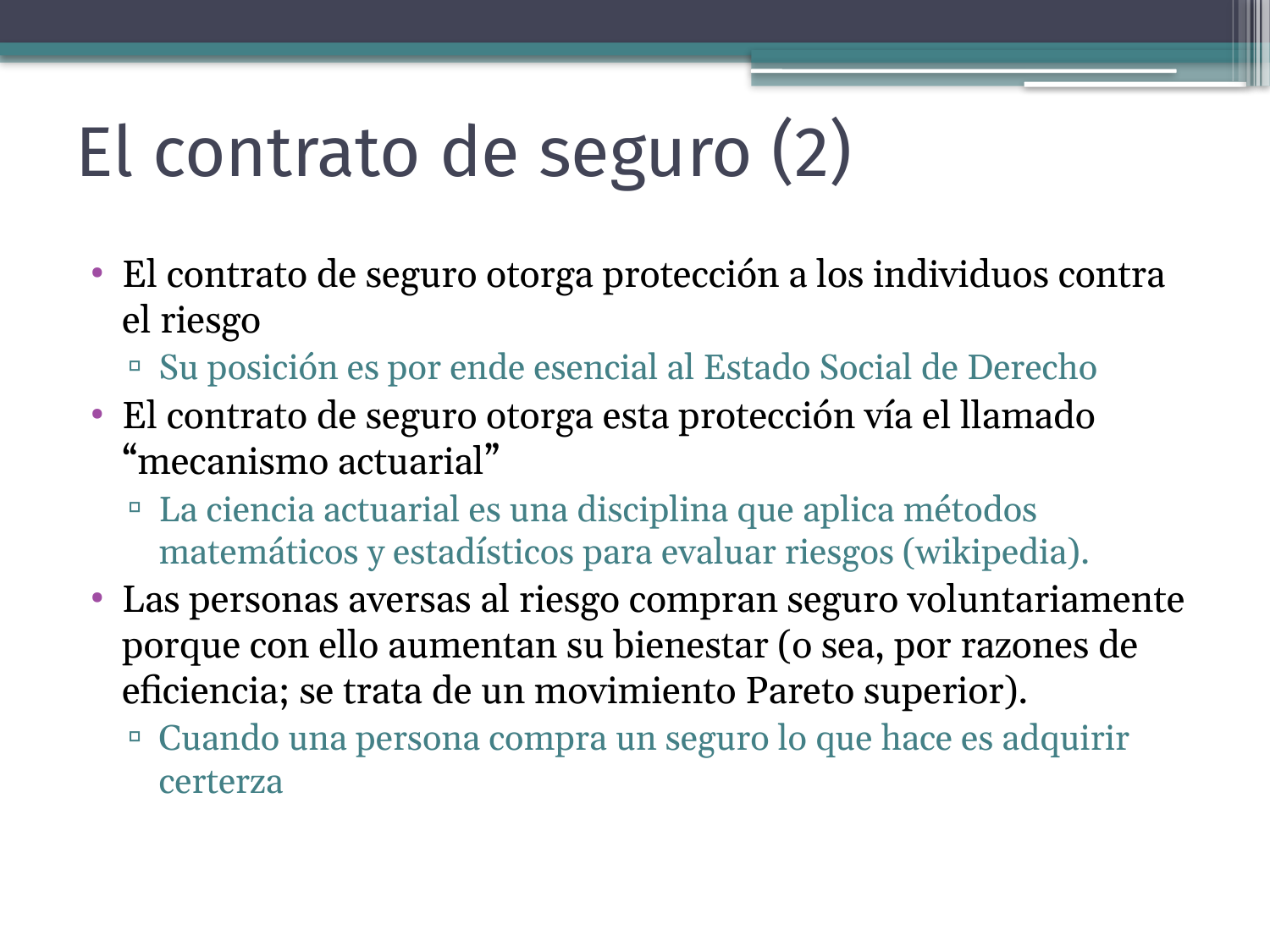

# El contrato de seguro (2)
El contrato de seguro otorga protección a los individuos contra el riesgo
Su posición es por ende esencial al Estado Social de Derecho
El contrato de seguro otorga esta protección vía el llamado “mecanismo actuarial”
La ciencia actuarial es una disciplina que aplica métodos matemáticos y estadísticos para evaluar riesgos (wikipedia).
Las personas aversas al riesgo compran seguro voluntariamente porque con ello aumentan su bienestar (o sea, por razones de eficiencia; se trata de un movimiento Pareto superior).
Cuando una persona compra un seguro lo que hace es adquirir certerza